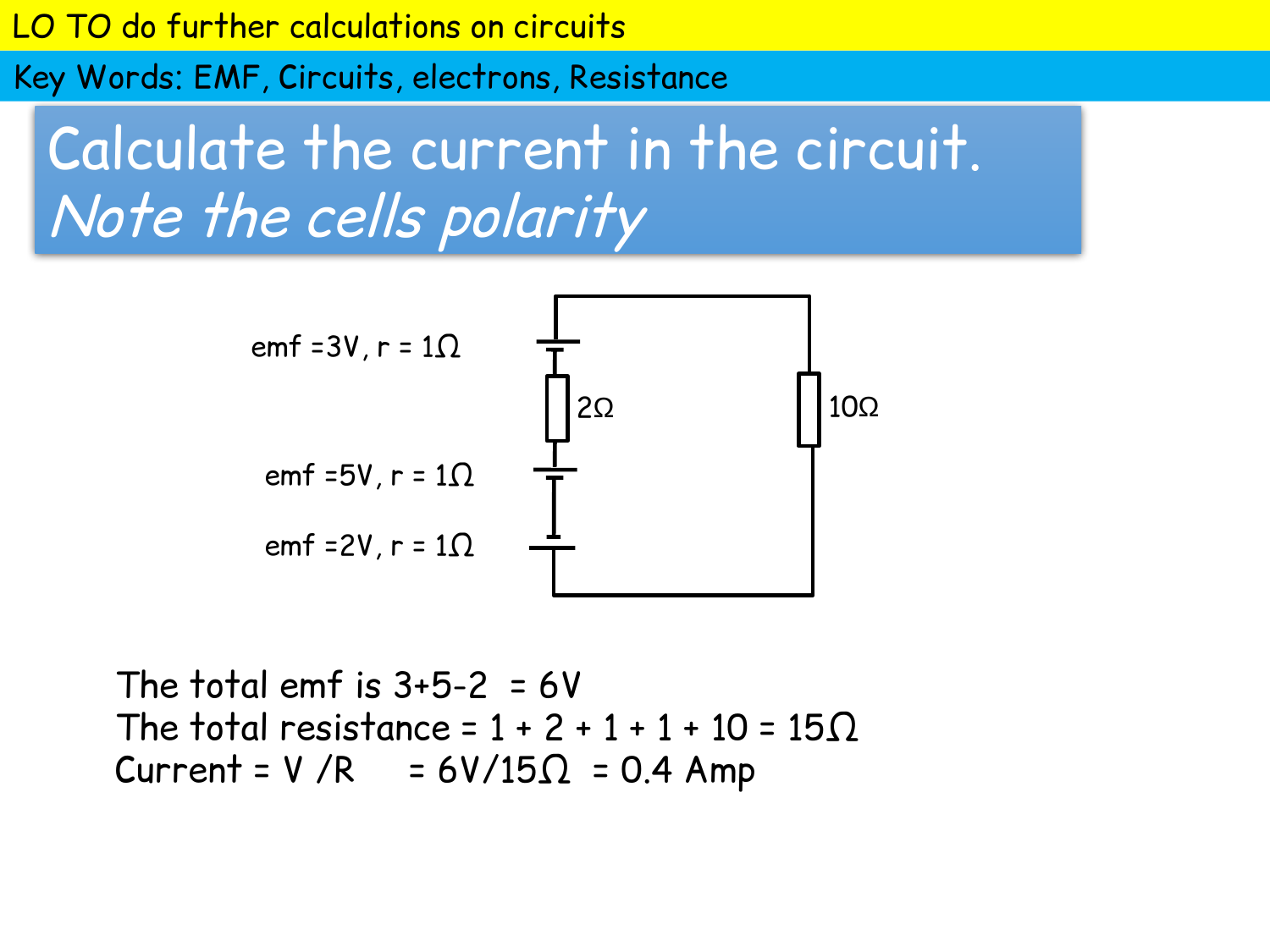

Calculate the current in the circuit.
Note the cells polarity

emf =3V, r = 1Ω

10Ω
2Ω

emf =5V, r = 1Ω

emf =2V, r = 1Ω

The total emf is 3+5-2  = 6V
The total resistance = 1 + 2 + 1 + 1 + 10 = 15Ω
Current = V /R     = 6V/15Ω  = 0.4 Amp